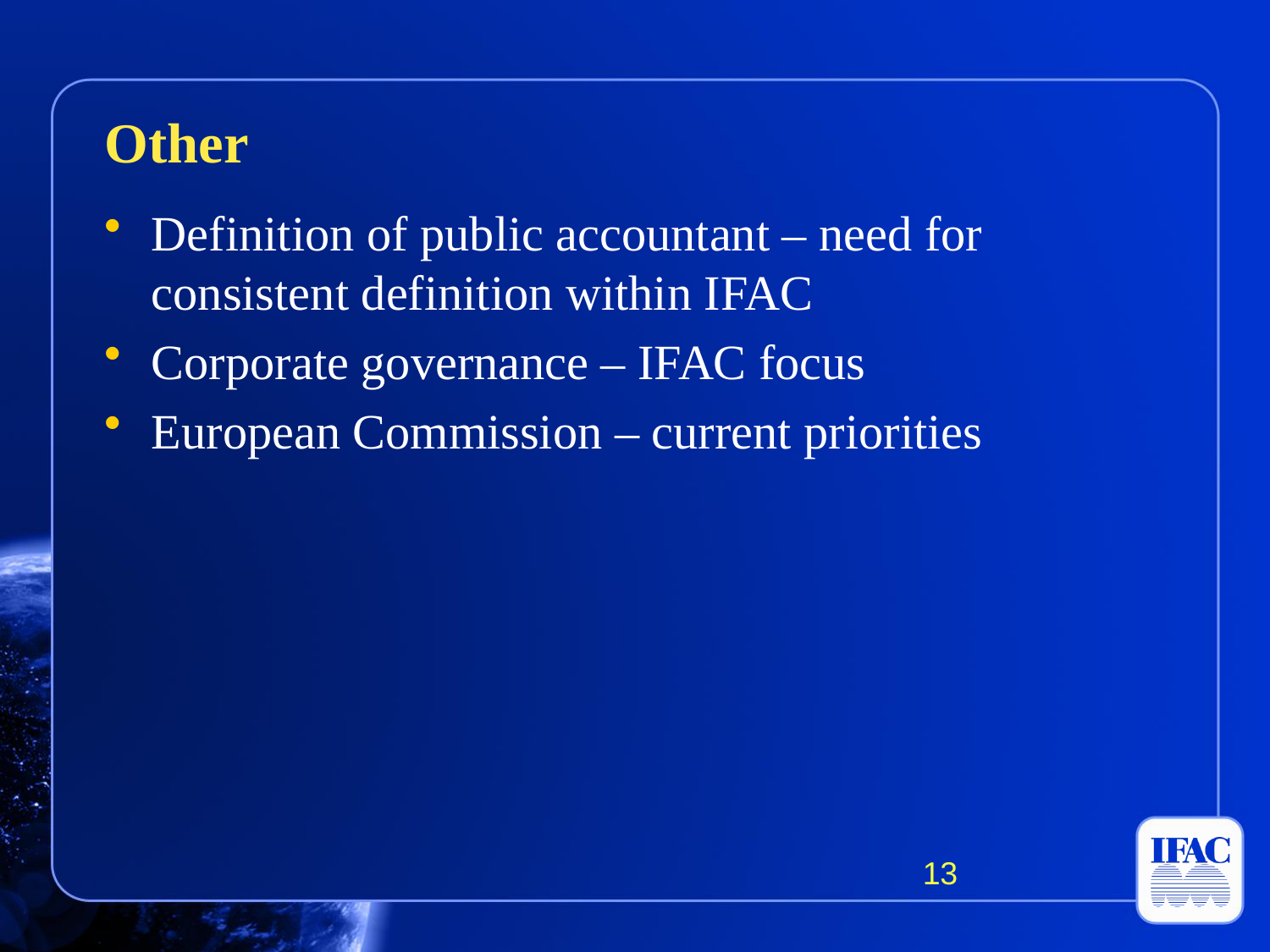

Other
Definition of public accountant – need for consistent definition within IFAC
Corporate governance – IFAC focus
European Commission – current priorities

13